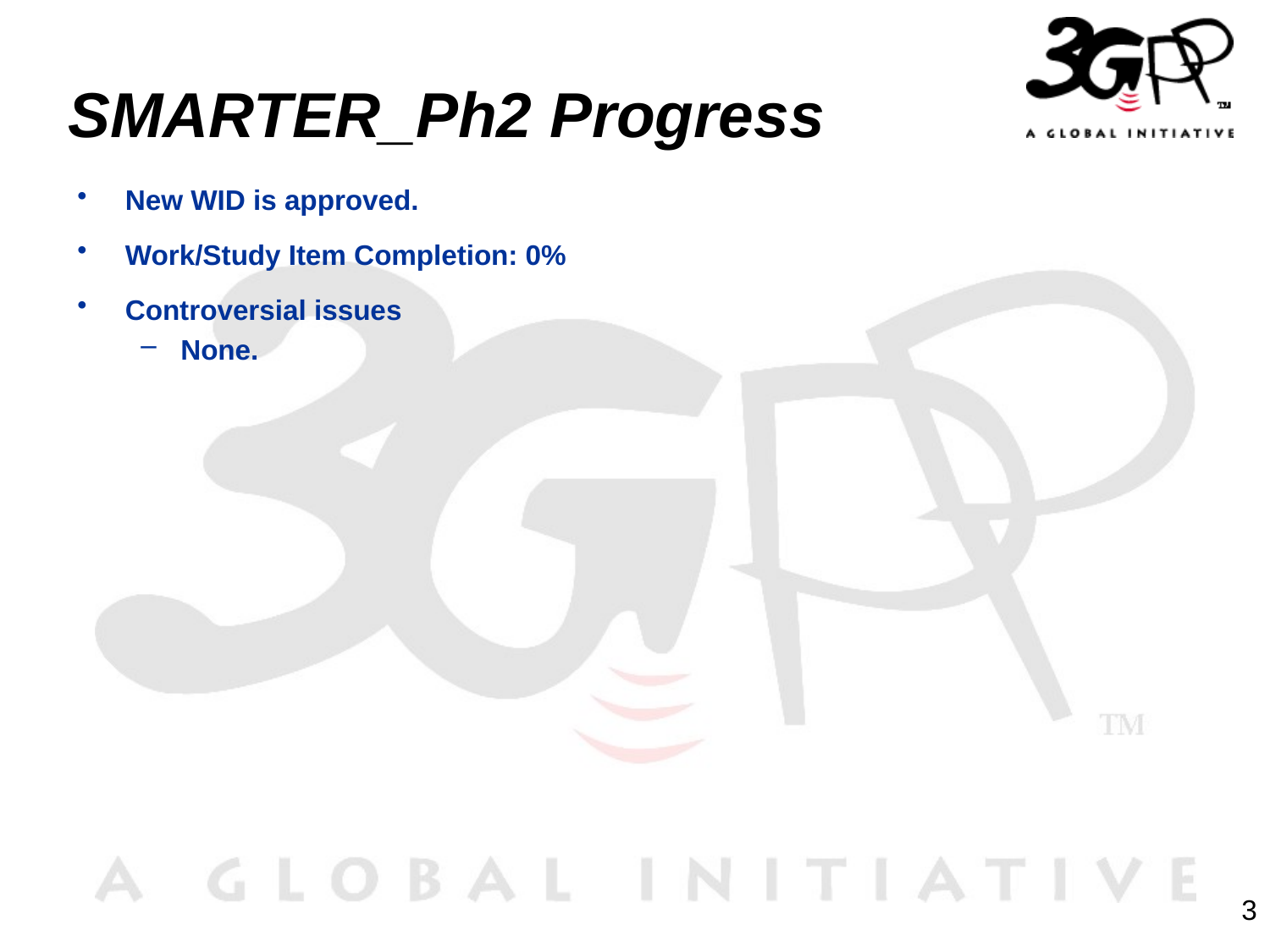

# SMARTER_Ph2 Progress
New WID is approved.
Work/Study Item Completion: 0%
Controversial issues
None.

3